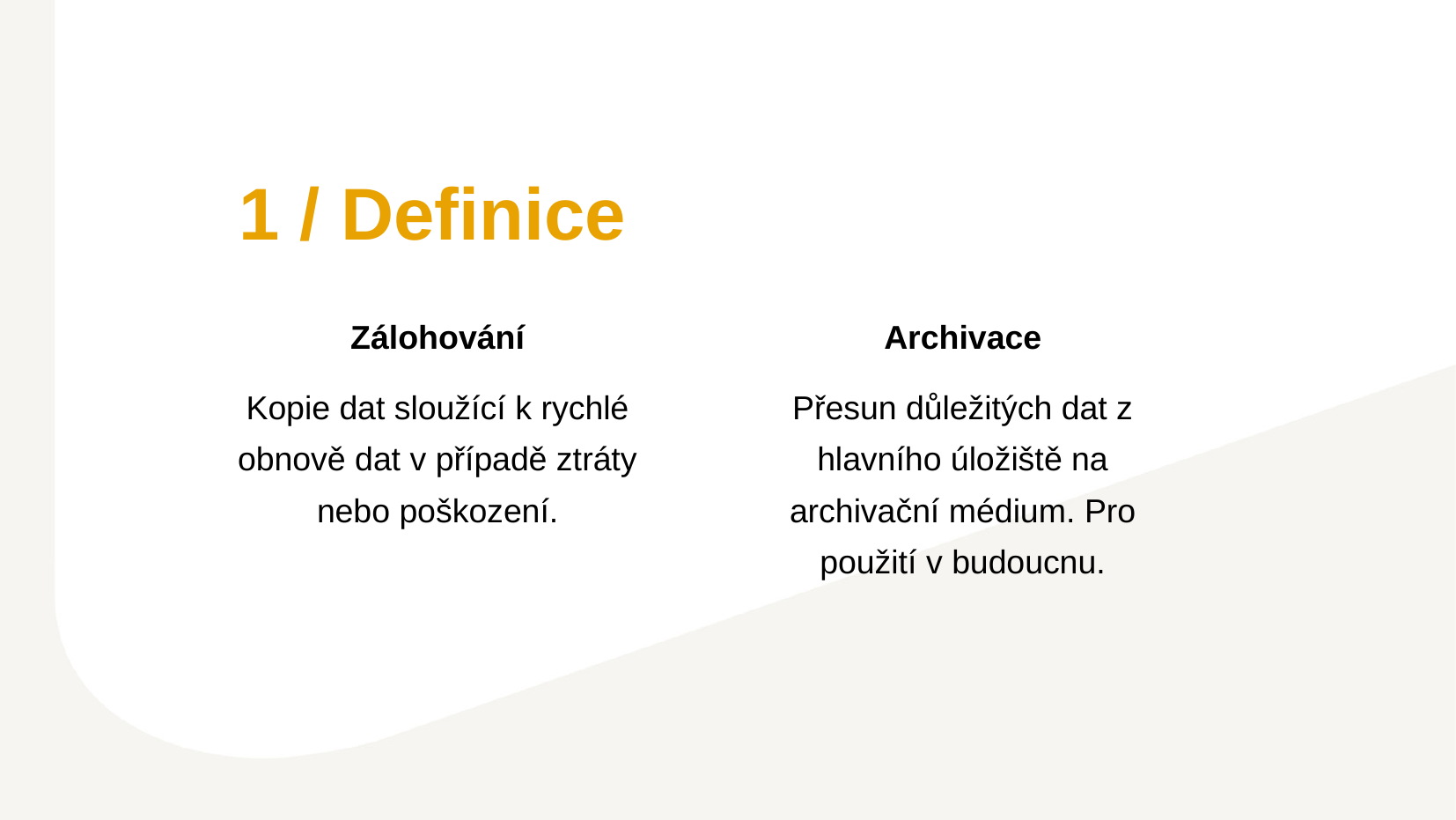

1 / Definice
Zálohování
Kopie dat sloužící k rychlé obnově dat v případě ztráty nebo poškození.
Archivace
Přesun důležitých dat z hlavního úložiště na archivační médium. Pro použití v budoucnu.